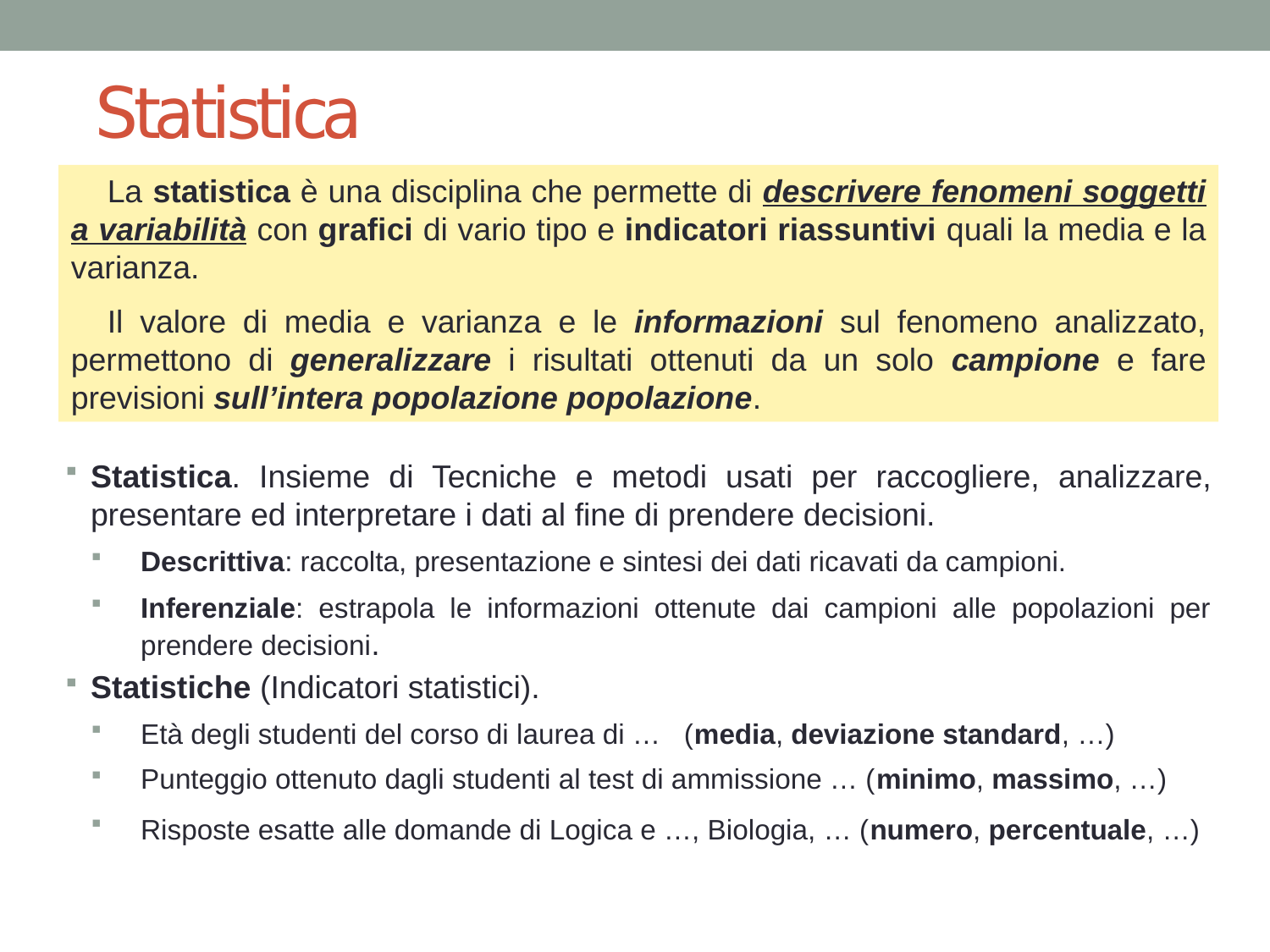

# Statistica
La statistica è una disciplina che permette di descrivere fenomeni soggetti a variabilità con grafici di vario tipo e indicatori riassuntivi quali la media e la varianza.
Il valore di media e varianza e le informazioni sul fenomeno analizzato, permettono di generalizzare i risultati ottenuti da un solo campione e fare previsioni sull’intera popolazione popolazione.
Statistica. Insieme di Tecniche e metodi usati per raccogliere, analizzare, presentare ed interpretare i dati al fine di prendere decisioni.
Descrittiva: raccolta, presentazione e sintesi dei dati ricavati da campioni.
Inferenziale: estrapola le informazioni ottenute dai campioni alle popolazioni per prendere decisioni.
Statistiche (Indicatori statistici).
Età degli studenti del corso di laurea di …   (media, deviazione standard, …)
Punteggio ottenuto dagli studenti al test di ammissione … (minimo, massimo, …)
Risposte esatte alle domande di Logica e …, Biologia, … (numero, percentuale, …)